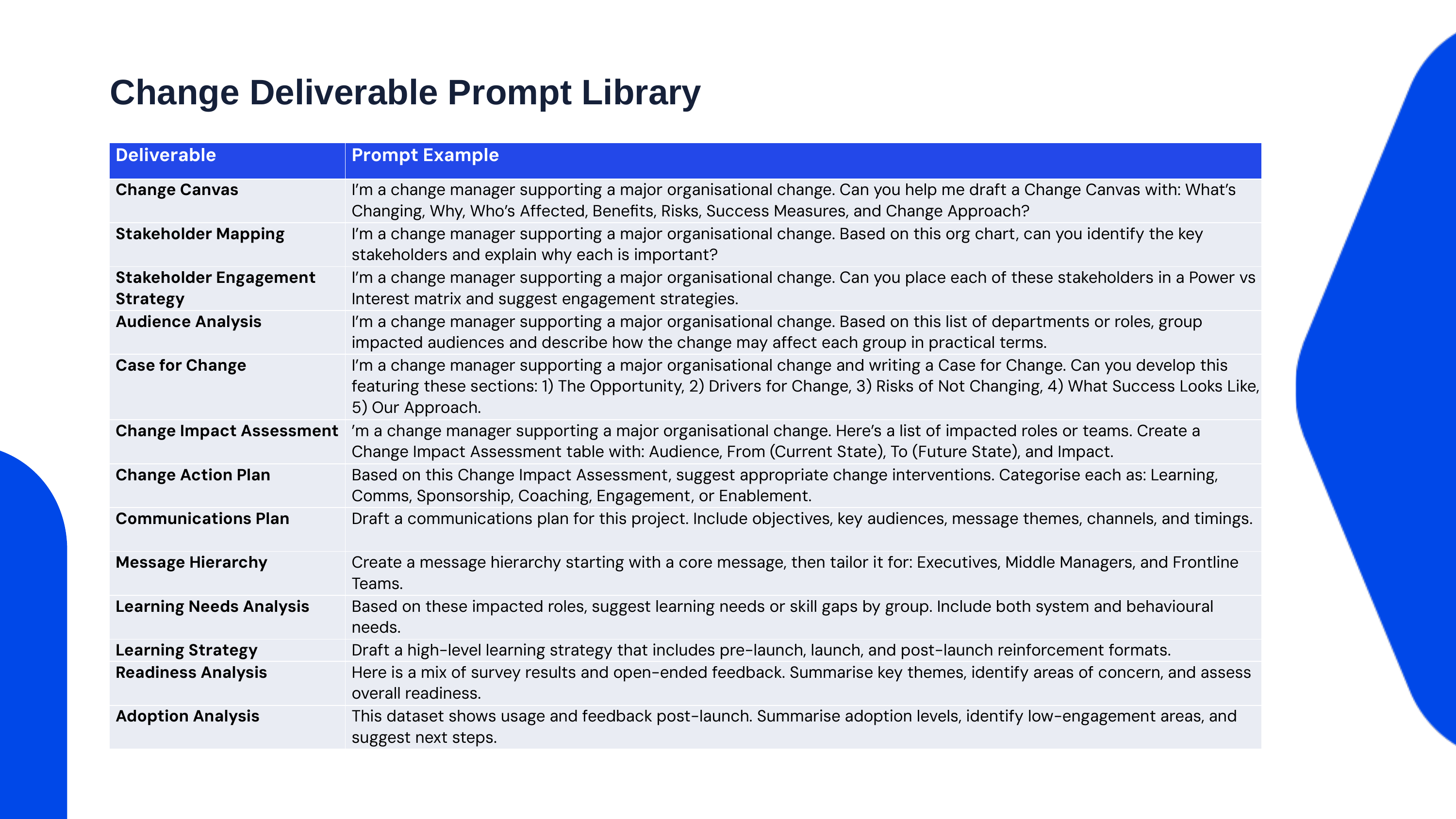

Change Deliverable Prompt Library
| Deliverable | Prompt Example |
| --- | --- |
| Change Canvas | I’m a change manager supporting a major organisational change. Can you help me draft a Change Canvas with: What’s Changing, Why, Who’s Affected, Benefits, Risks, Success Measures, and Change Approach? |
| Stakeholder Mapping | I’m a change manager supporting a major organisational change. Based on this org chart, can you identify the key stakeholders and explain why each is important? |
| Stakeholder Engagement Strategy | I’m a change manager supporting a major organisational change. Can you place each of these stakeholders in a Power vs Interest matrix and suggest engagement strategies. |
| Audience Analysis | I’m a change manager supporting a major organisational change. Based on this list of departments or roles, group impacted audiences and describe how the change may affect each group in practical terms. |
| Case for Change | I’m a change manager supporting a major organisational change and writing a Case for Change. Can you develop this featuring these sections: 1) The Opportunity, 2) Drivers for Change, 3) Risks of Not Changing, 4) What Success Looks Like, 5) Our Approach. |
| Change Impact Assessment | ’m a change manager supporting a major organisational change. Here’s a list of impacted roles or teams. Create a Change Impact Assessment table with: Audience, From (Current State), To (Future State), and Impact. |
| Change Action Plan | Based on this Change Impact Assessment, suggest appropriate change interventions. Categorise each as: Learning, Comms, Sponsorship, Coaching, Engagement, or Enablement. |
| Communications Plan | Draft a communications plan for this project. Include objectives, key audiences, message themes, channels, and timings. |
| Message Hierarchy | Create a message hierarchy starting with a core message, then tailor it for: Executives, Middle Managers, and Frontline Teams. |
| Learning Needs Analysis | Based on these impacted roles, suggest learning needs or skill gaps by group. Include both system and behavioural needs. |
| Learning Strategy | Draft a high-level learning strategy that includes pre-launch, launch, and post-launch reinforcement formats. |
| Readiness Analysis | Here is a mix of survey results and open-ended feedback. Summarise key themes, identify areas of concern, and assess overall readiness. |
| Adoption Analysis | This dataset shows usage and feedback post-launch. Summarise adoption levels, identify low-engagement areas, and suggest next steps. |